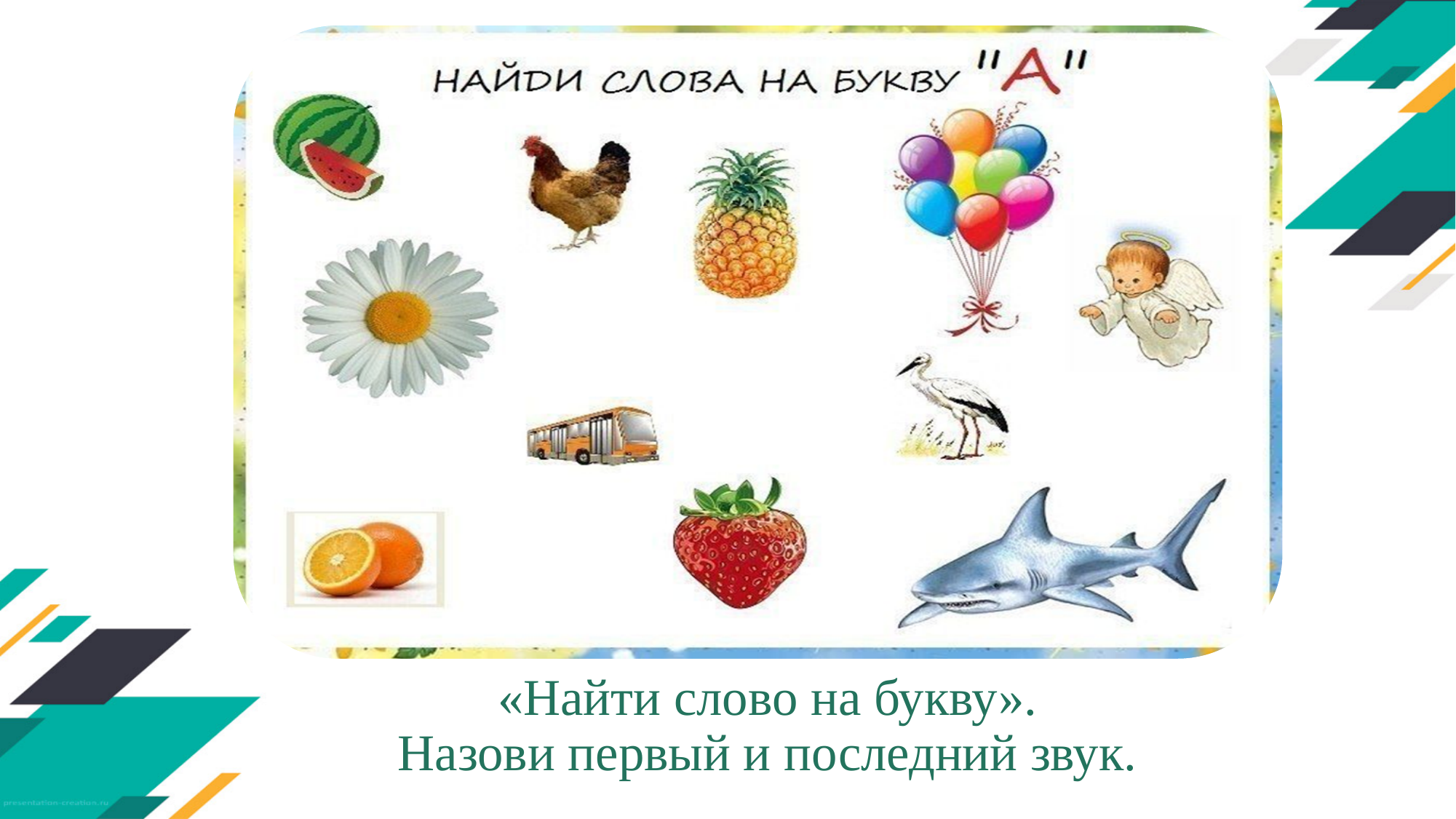

«Найти слово на букву».
Назови первый и последний звук.